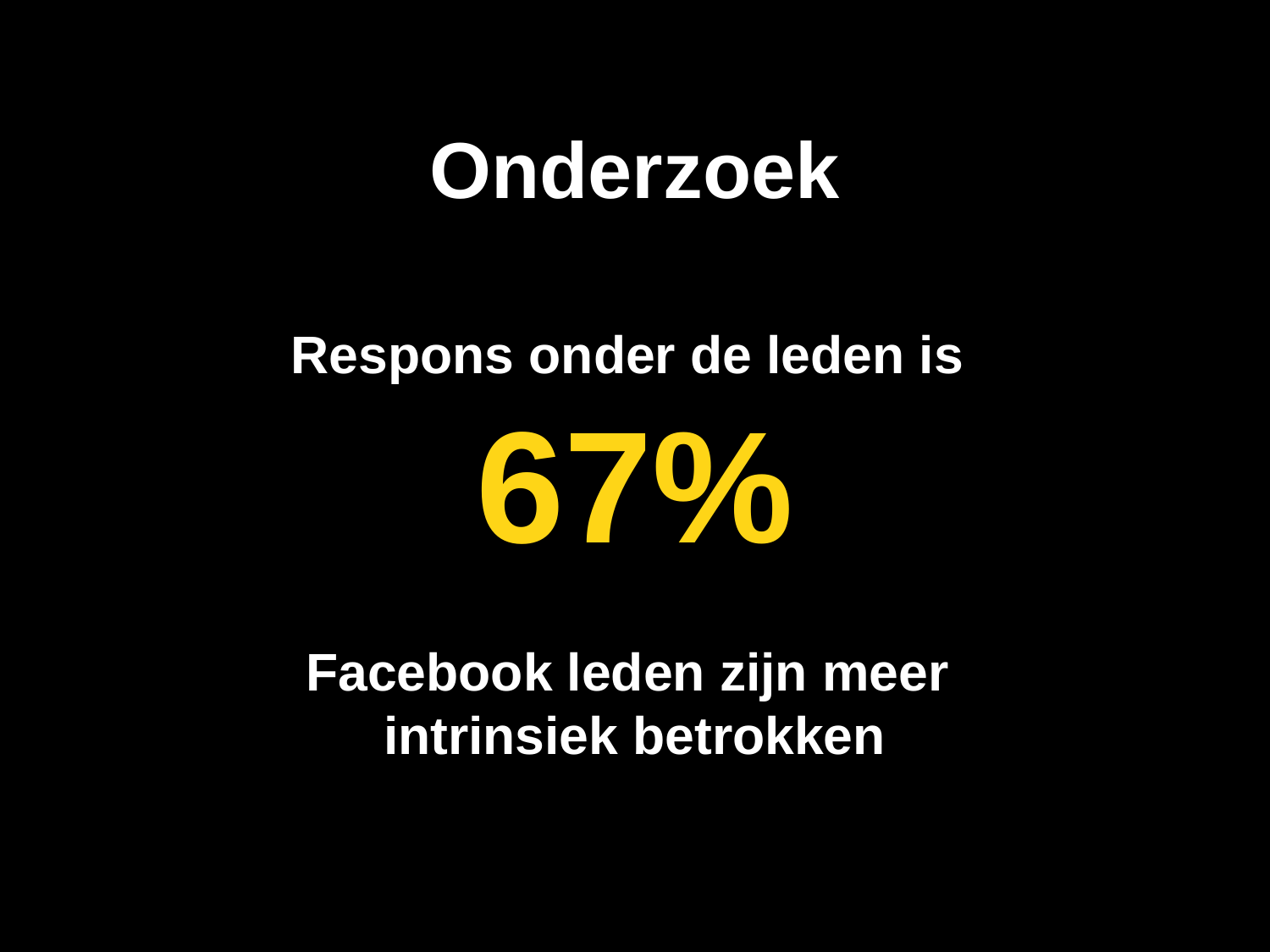

#
Onderzoek

Respons onder de leden is
67%

Facebook leden zijn meer
intrinsiek betrokken